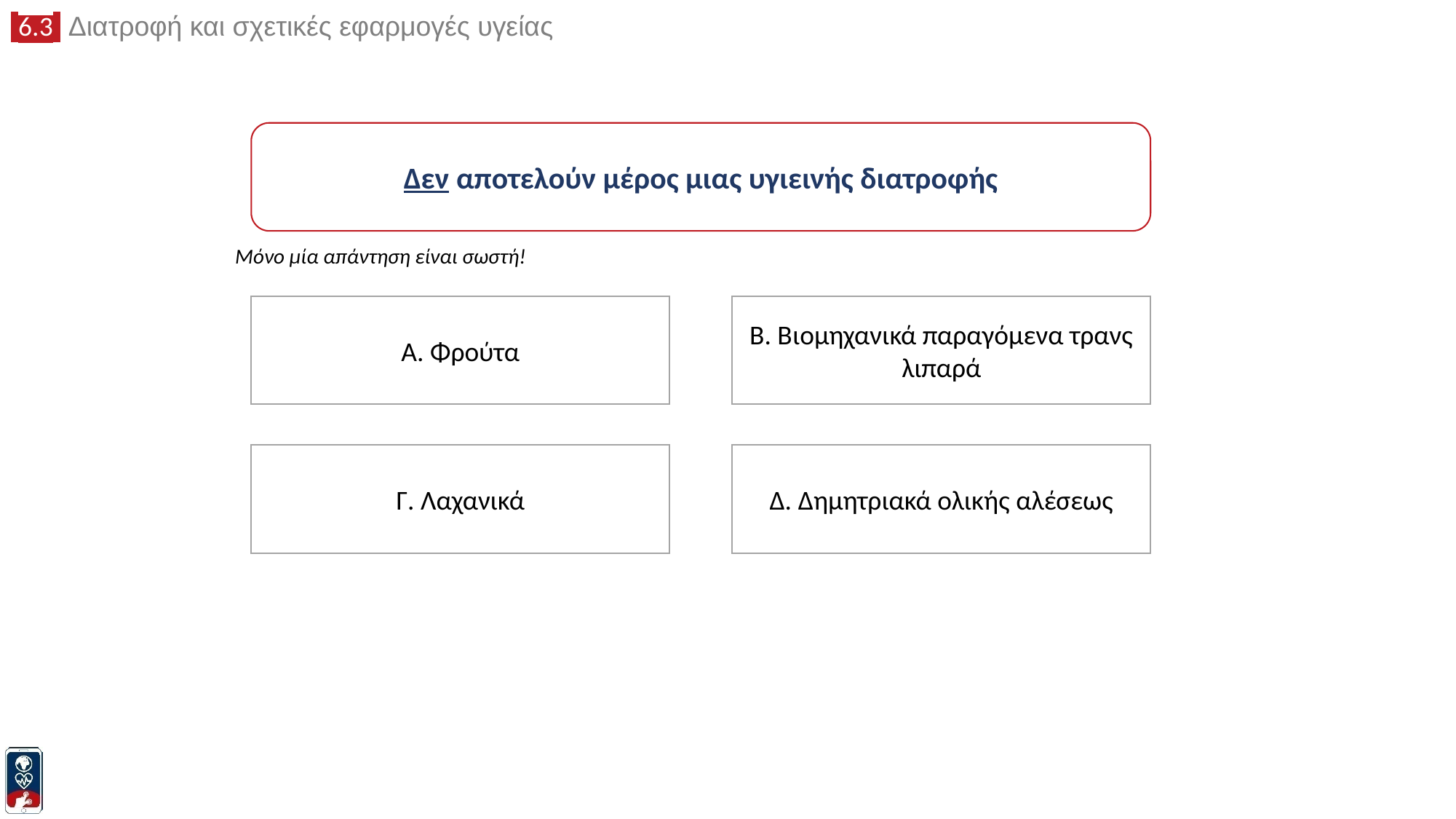

Δεν αποτελούν μέρος μιας υγιεινής διατροφής
Μόνο μία απάντηση είναι σωστή!
A. Φρούτα
B. Βιομηχανικά παραγόμενα τρανς λιπαρά
Δ. Δημητριακά ολικής αλέσεως
Γ. Λαχανικά